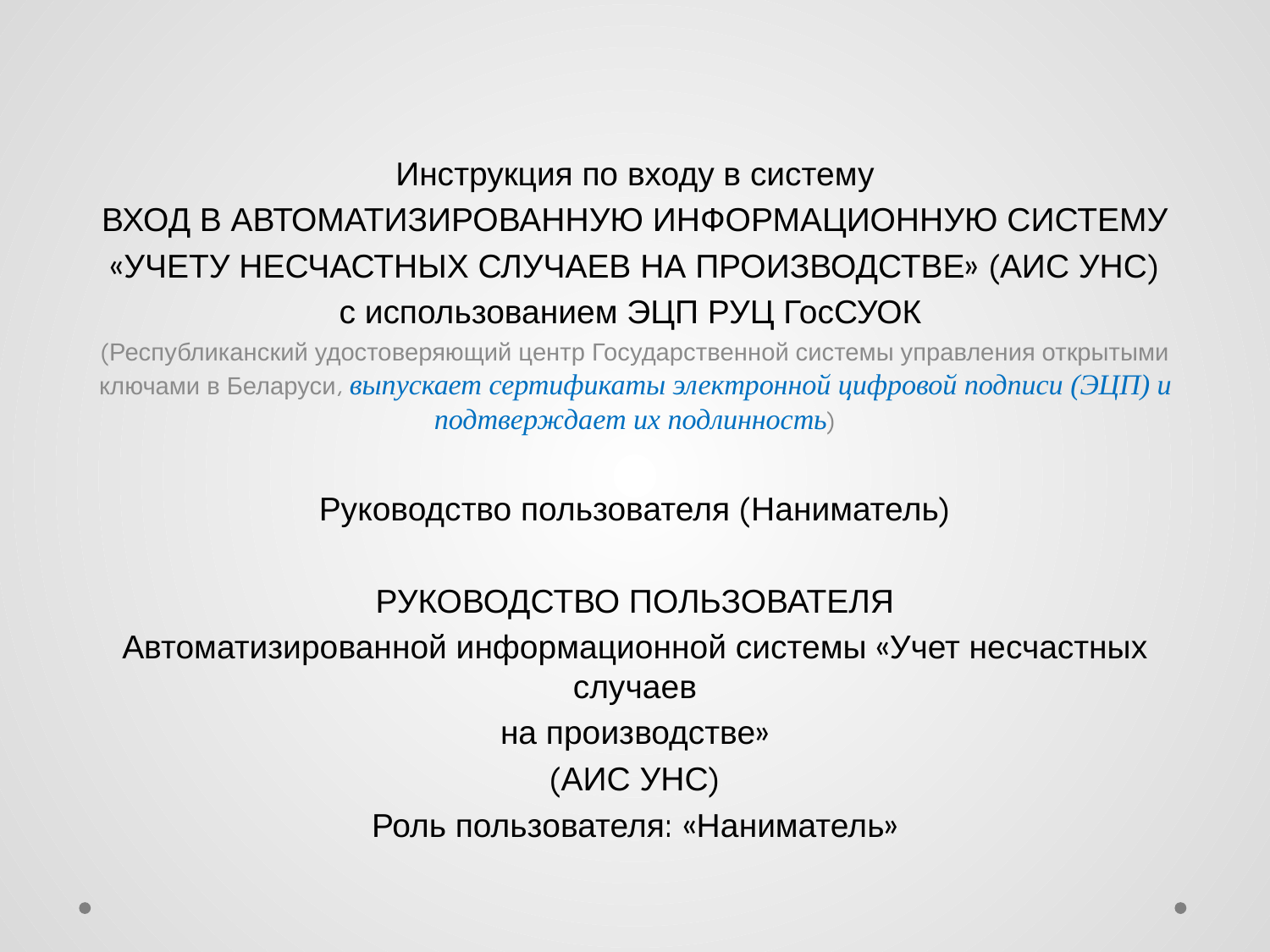

Инструкция по входу в систему
ВХОД В АВТОМАТИЗИРОВАННУЮ ИНФОРМАЦИОННУЮ СИСТЕМУ
«УЧЕТУ НЕСЧАСТНЫХ СЛУЧАЕВ НА ПРОИЗВОДСТВЕ» (АИС УНС)
с использованием ЭЦП РУЦ ГосСУОК
(Республиканский удостоверяющий центр Государственной системы управления открытыми ключами в Беларуси, выпускает сертификаты электронной цифровой подписи (ЭЦП) и подтверждает их подлинность)

Руководство пользователя (Наниматель)

РУКОВОДСТВО ПОЛЬЗОВАТЕЛЯ
Автоматизированной информационной системы «Учет несчастных случаев
на производстве»
(АИС УНС)
Роль пользователя: «Наниматель»